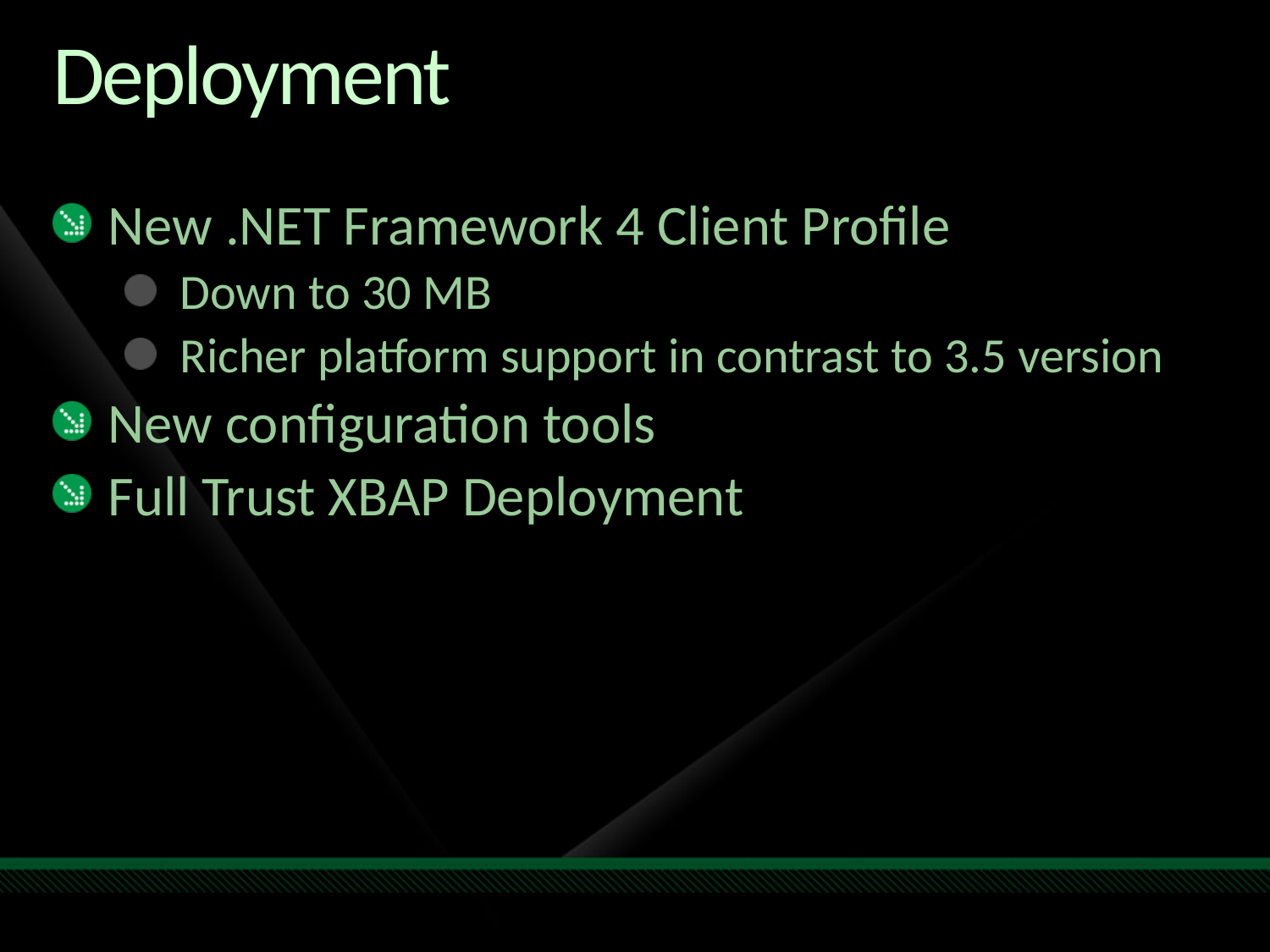

# Deployment
New .NET Framework 4 Client Profile
Down to 30 MB
Richer platform support in contrast to 3.5 version
New configuration tools
Full Trust XBAP Deployment